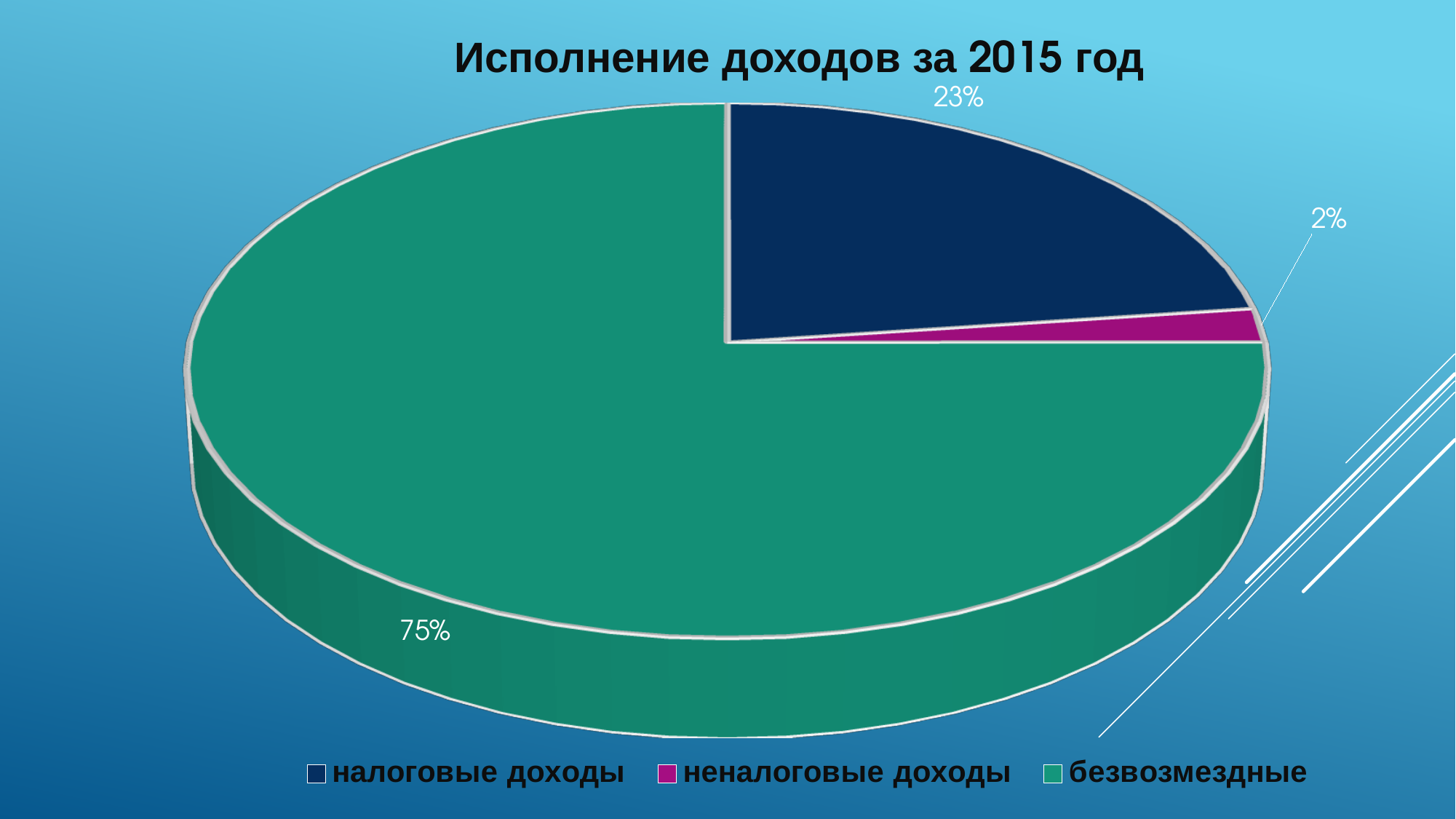

Исполнение доходов за 2015 год

[unsupported chart]